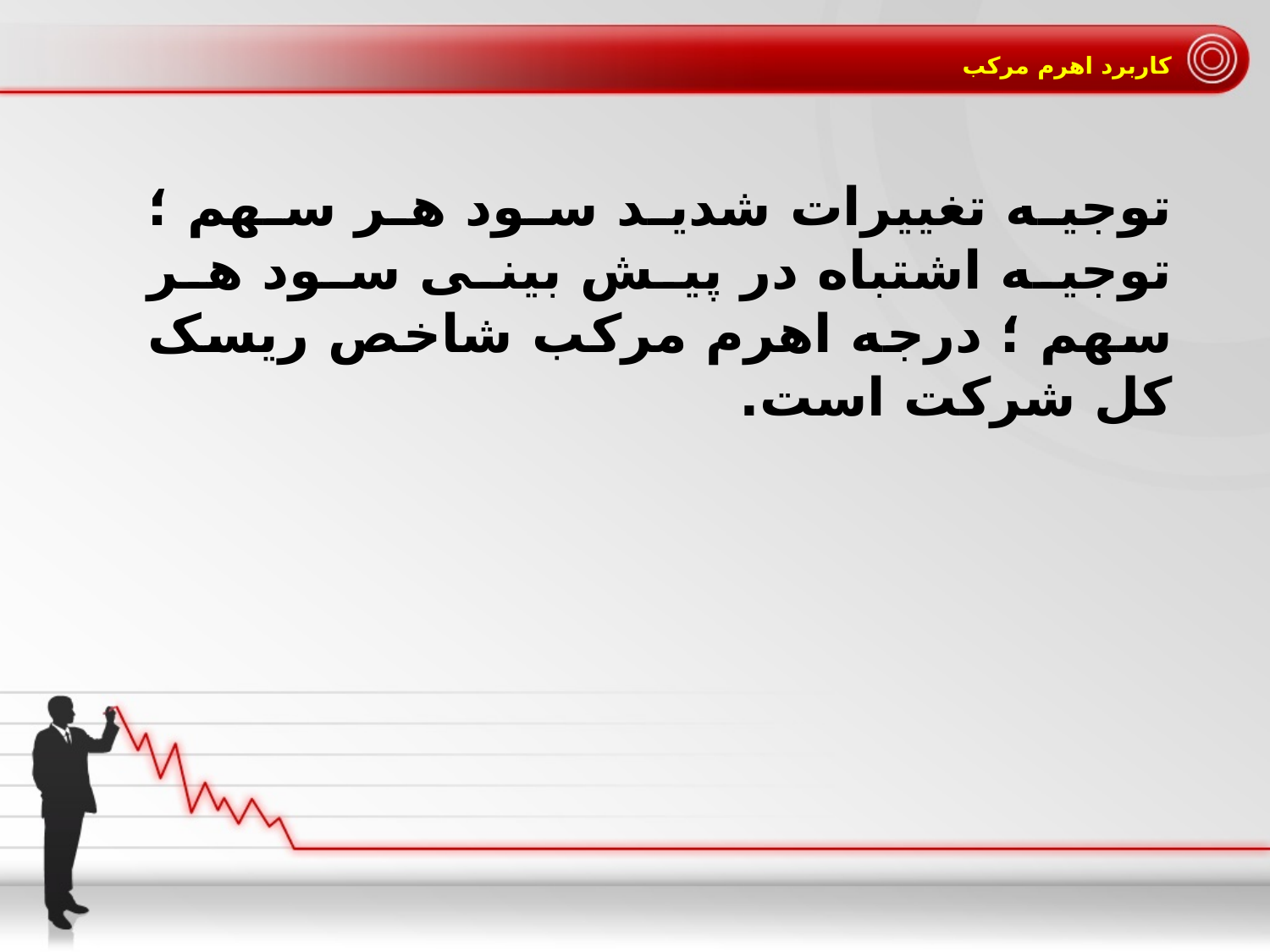

# کاربرد اهرم مرکب

توجیه تغییرات شدید سود هر سهم ؛ توجیه اشتباه در پیش بینی سود هر سهم ؛ درجه اهرم مرکب شاخص ریسک کل شرکت است.